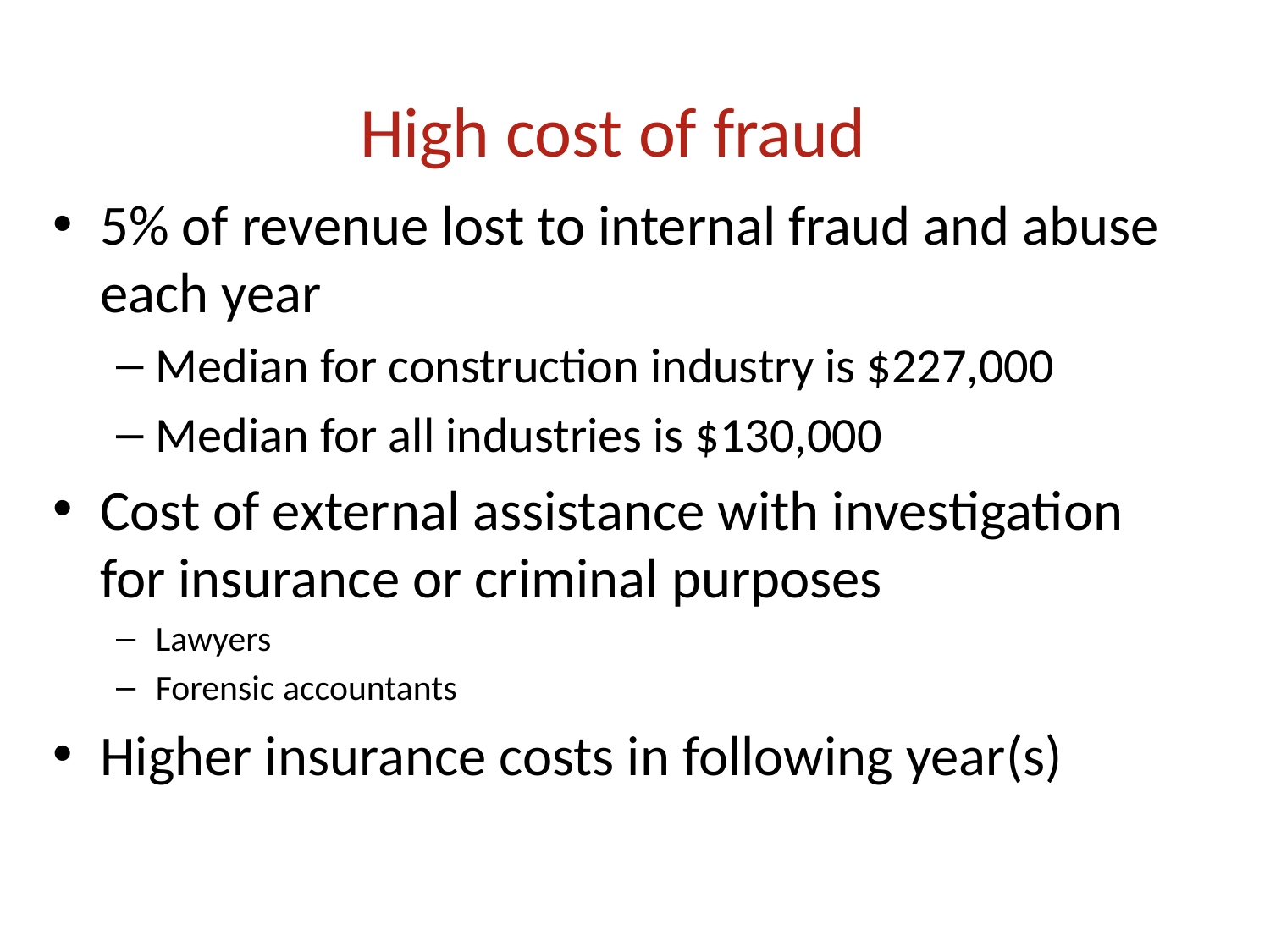

# High cost of fraud
5% of revenue lost to internal fraud and abuse each year
Median for construction industry is $227,000
Median for all industries is $130,000
Cost of external assistance with investigation for insurance or criminal purposes
Lawyers
Forensic accountants
Higher insurance costs in following year(s)